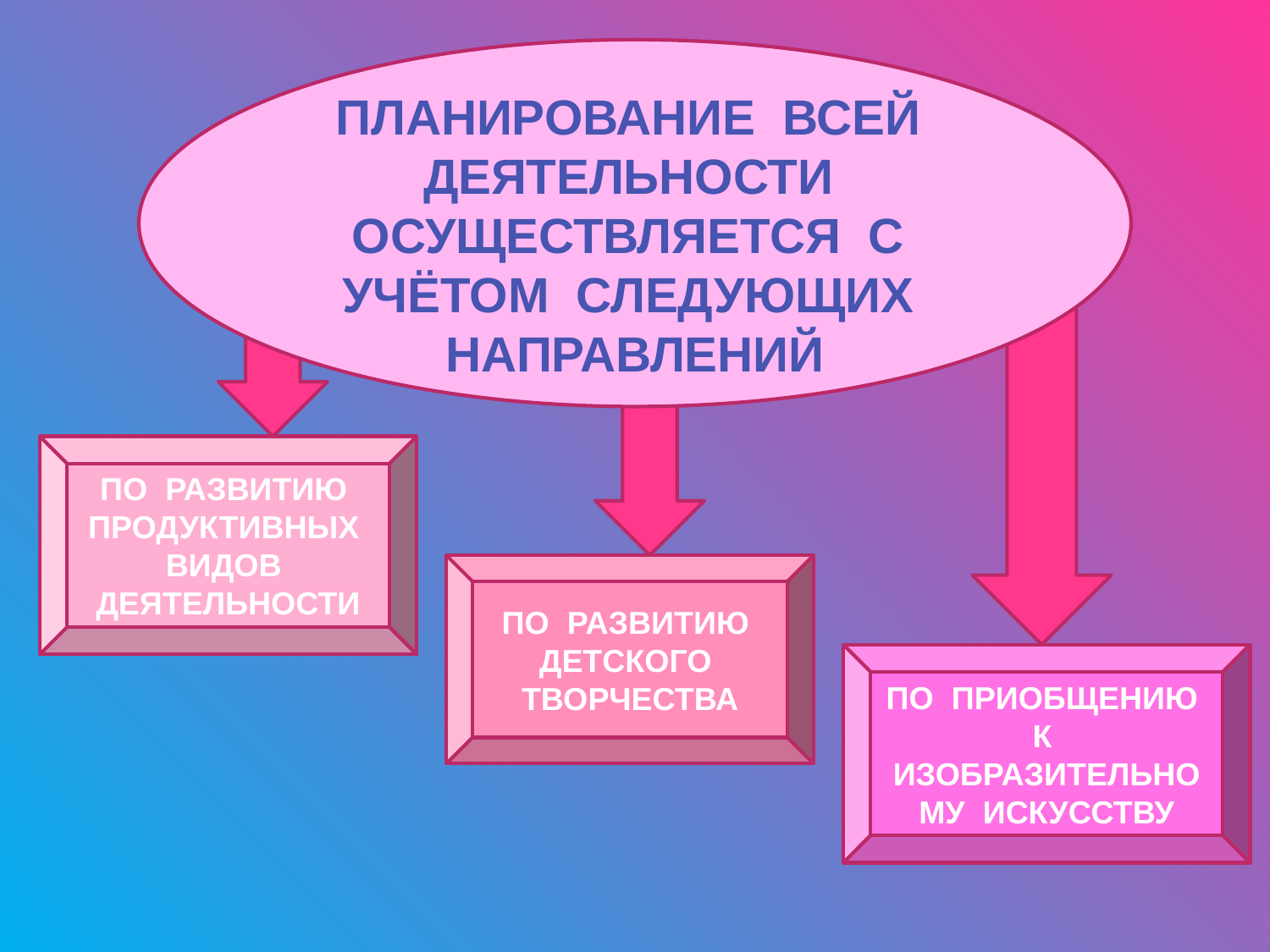

ПЛАНИРОВАНИЕ  ВСЕЙ  ДЕЯТЕЛЬНОСТИ  ОСУЩЕСТВЛЯЕТСЯ  С  УЧЁТОМ  СЛЕДУЮЩИХ  НАПРАВЛЕНИЙ

ПО  РАЗВИТИЮ  ПРОДУКТИВНЫХ  ВИДОВ  ДЕЯТЕЛЬНОСТИ
ПО  РАЗВИТИЮ  ДЕТСКОГО  ТВОРЧЕСТВА
ПО  ПРИОБЩЕНИЮ  К  ИЗОБРАЗИТЕЛЬНОМУ  ИСКУССТВУ